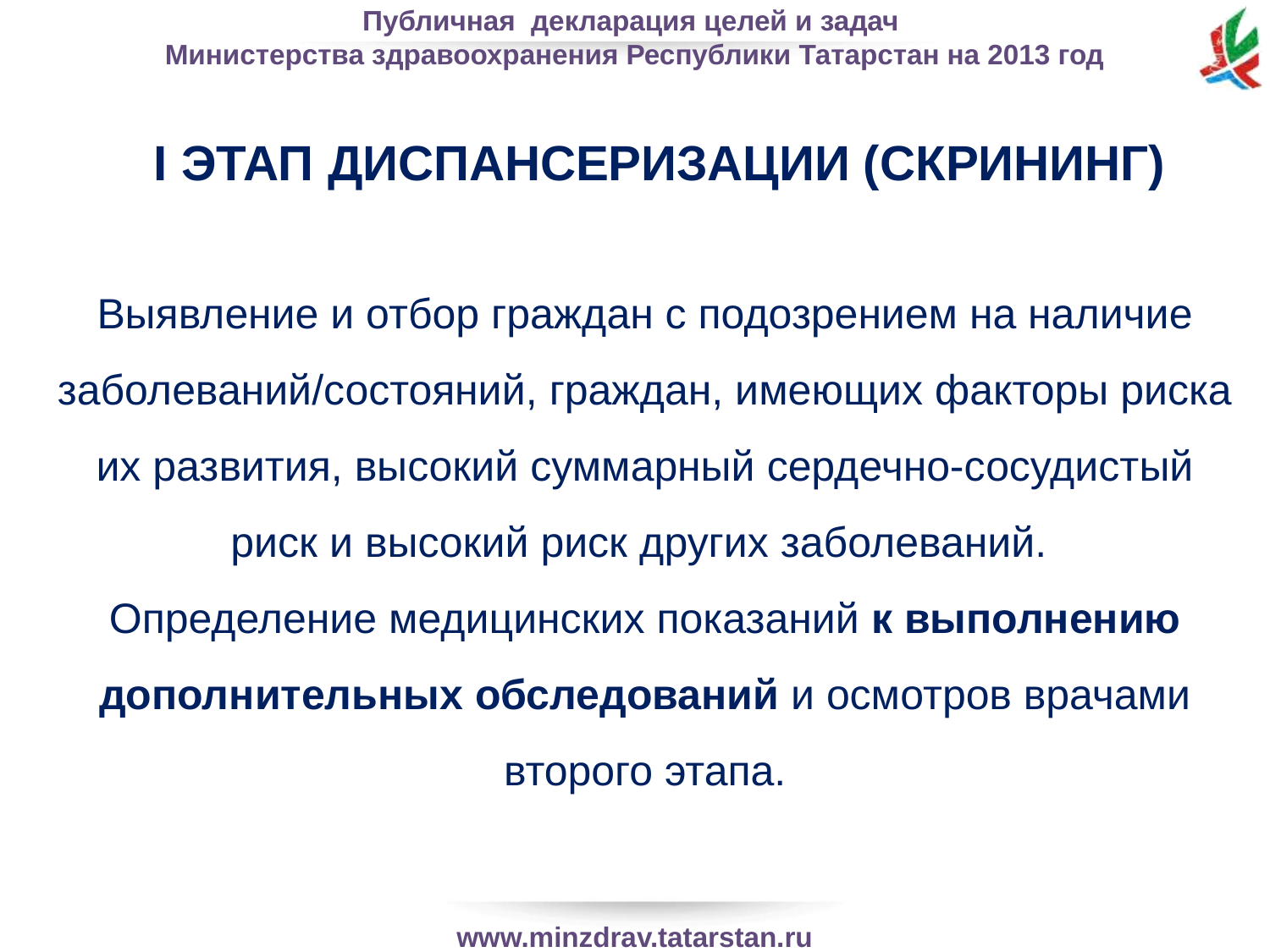

I ЭТАП ДИСПАНСЕРИЗАЦИИ (СКРИНИНГ)
Выявление и отбор граждан с подозрением на наличие заболеваний/состояний, граждан, имеющих факторы риска их развития, высокий суммарный сердечно-сосудистый риск и высокий риск других заболеваний.
Определение медицинских показаний к выполнению дополнительных обследований и осмотров врачами второго этапа.